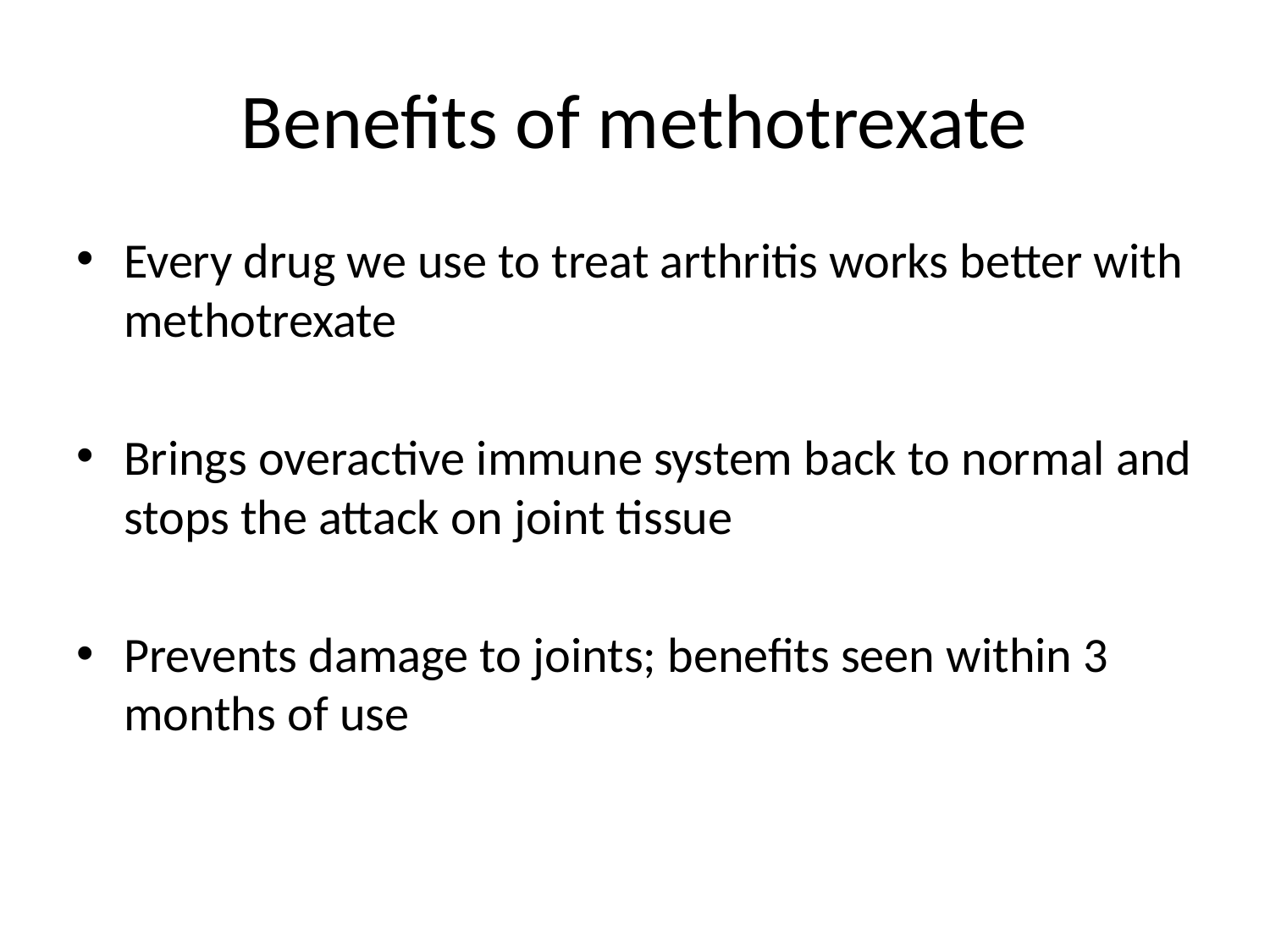

# Benefits of methotrexate
Every drug we use to treat arthritis works better with methotrexate

Brings overactive immune system back to normal and stops the attack on joint tissue

Prevents damage to joints; benefits seen within 3 months of use